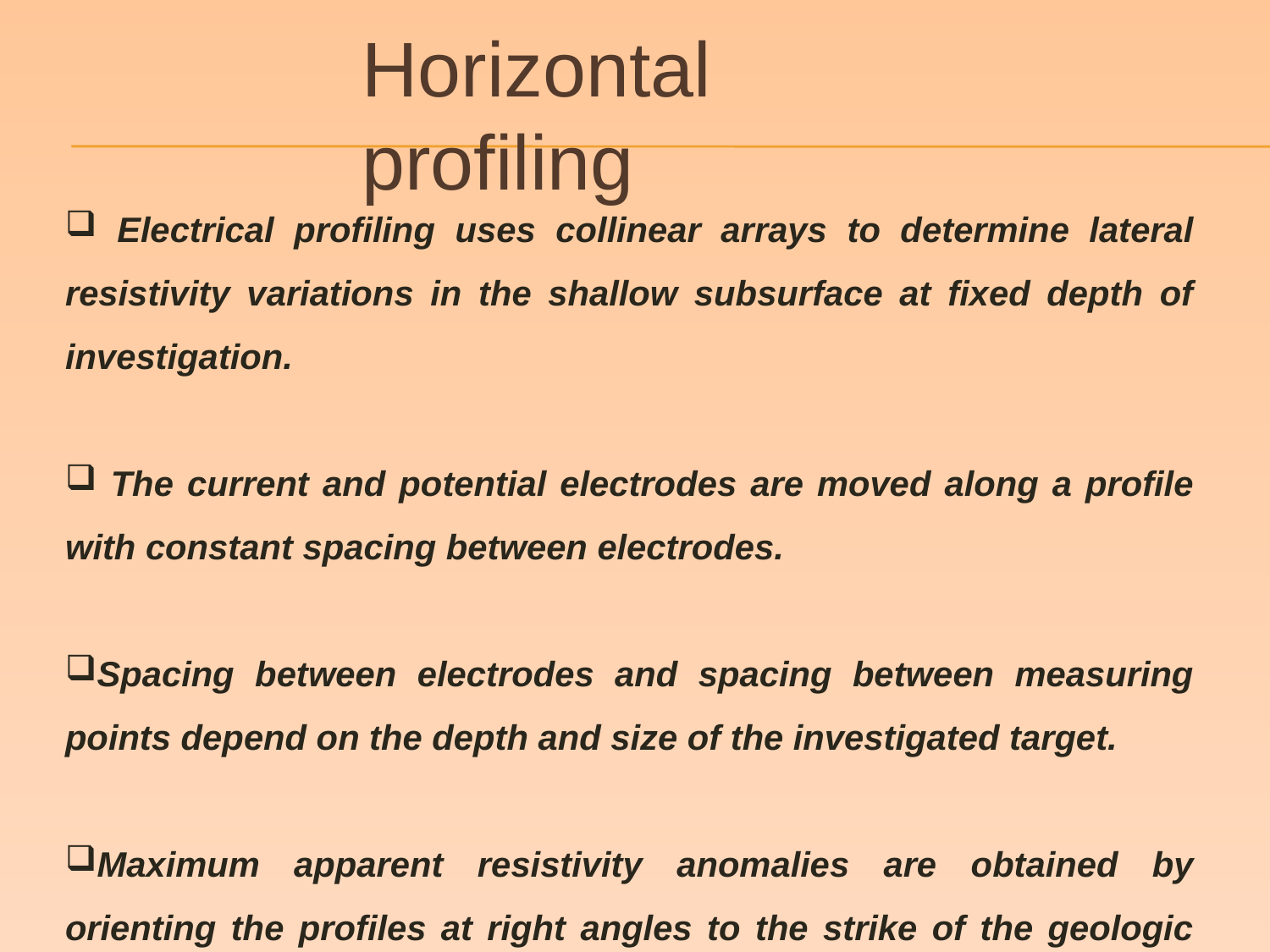

Horizontal profiling
 Electrical profiling uses collinear arrays to determine lateral resistivity variations in the shallow subsurface at fixed depth of investigation.

 The current and potential electrodes are moved along a profile with constant spacing between electrodes.

Spacing between electrodes and spacing between measuring points depend on the depth and size of the investigated target.

Maximum apparent resistivity anomalies are obtained by orienting the profiles at right angles to the strike of the geologic structure.